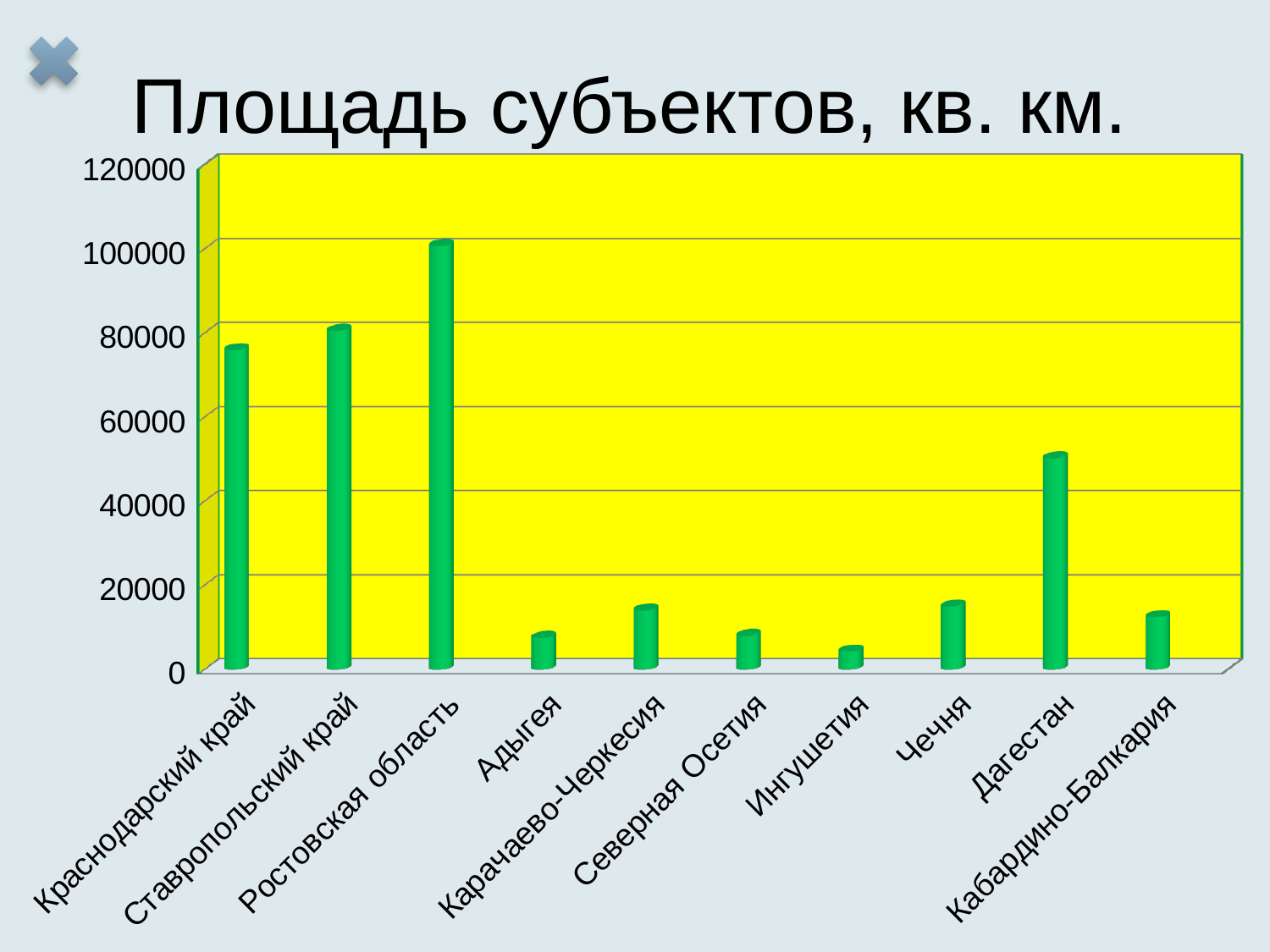

# Площадь субъектов, кв. км.

[unsupported chart]